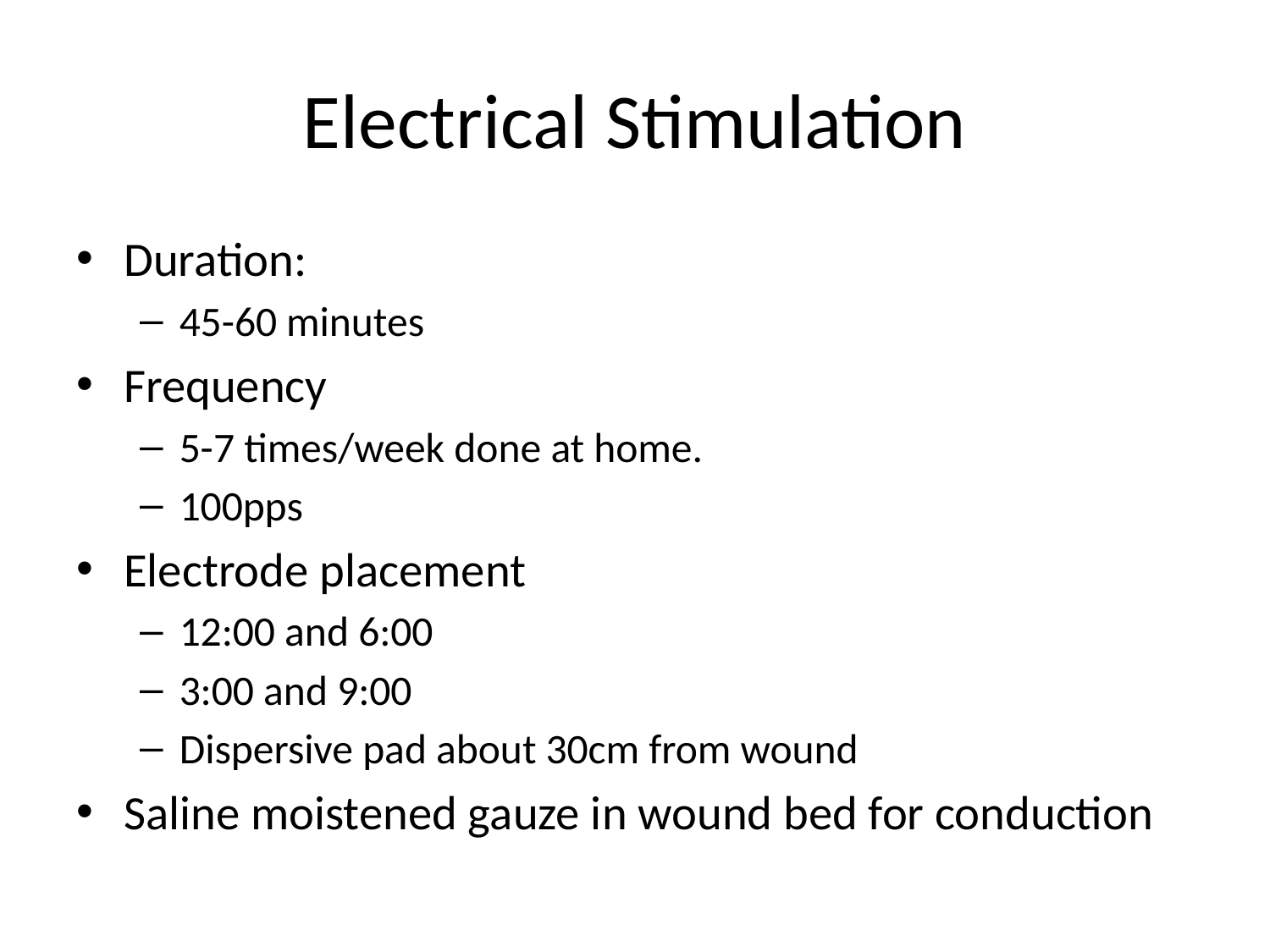

# Electrical Stimulation
Duration:
45-60 minutes
Frequency
5-7 times/week done at home.
100pps
Electrode placement
12:00 and 6:00
3:00 and 9:00
Dispersive pad about 30cm from wound
Saline moistened gauze in wound bed for conduction